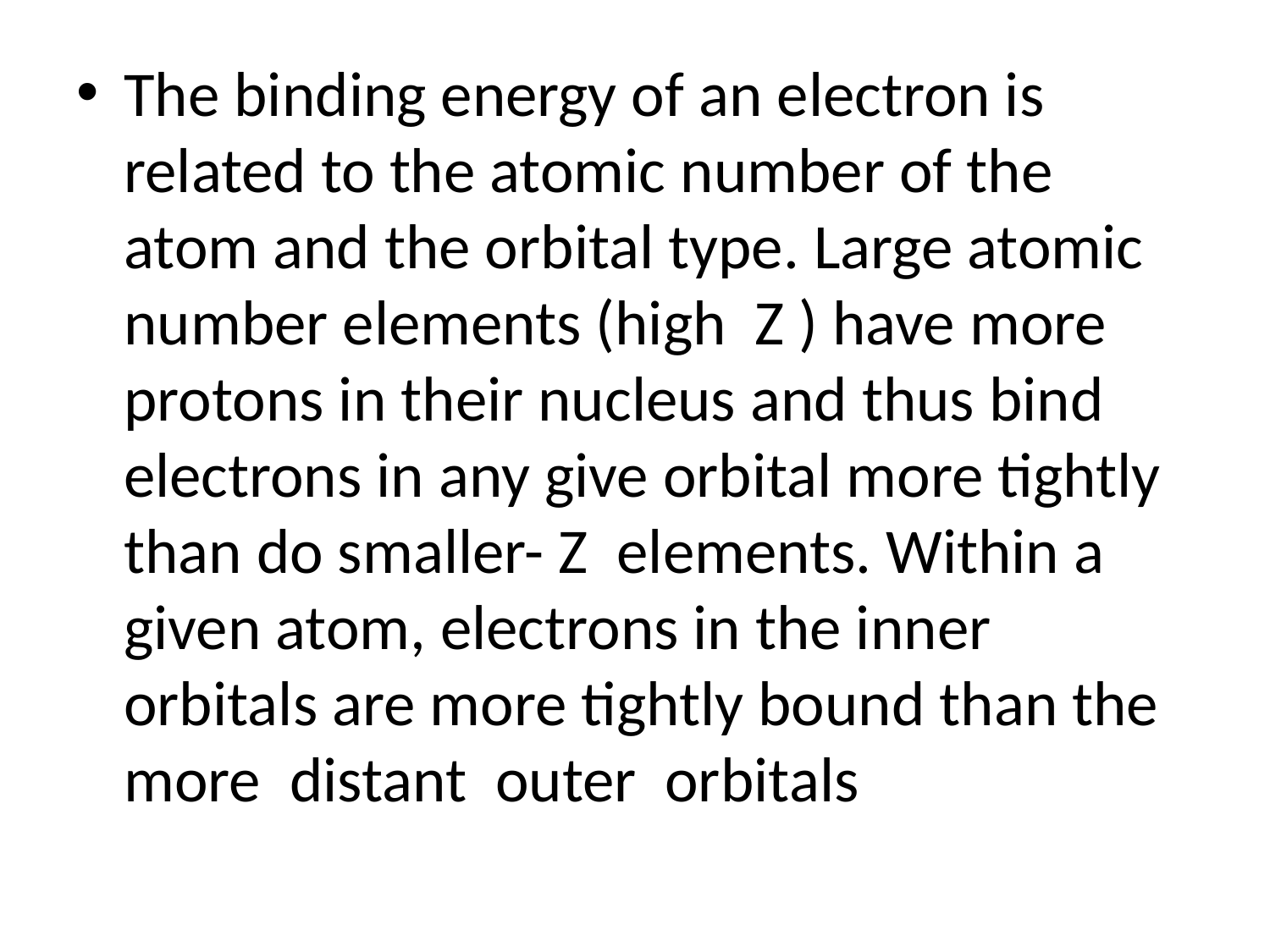

#
The binding energy of an electron is related to the atomic number of the atom and the orbital type. Large atomic number elements (high  Z ) have more protons in their nucleus and thus bind electrons in any give orbital more tightly than do smaller- Z  elements. Within a given atom, electrons in the inner orbitals are more tightly bound than the more  distant  outer  orbitals